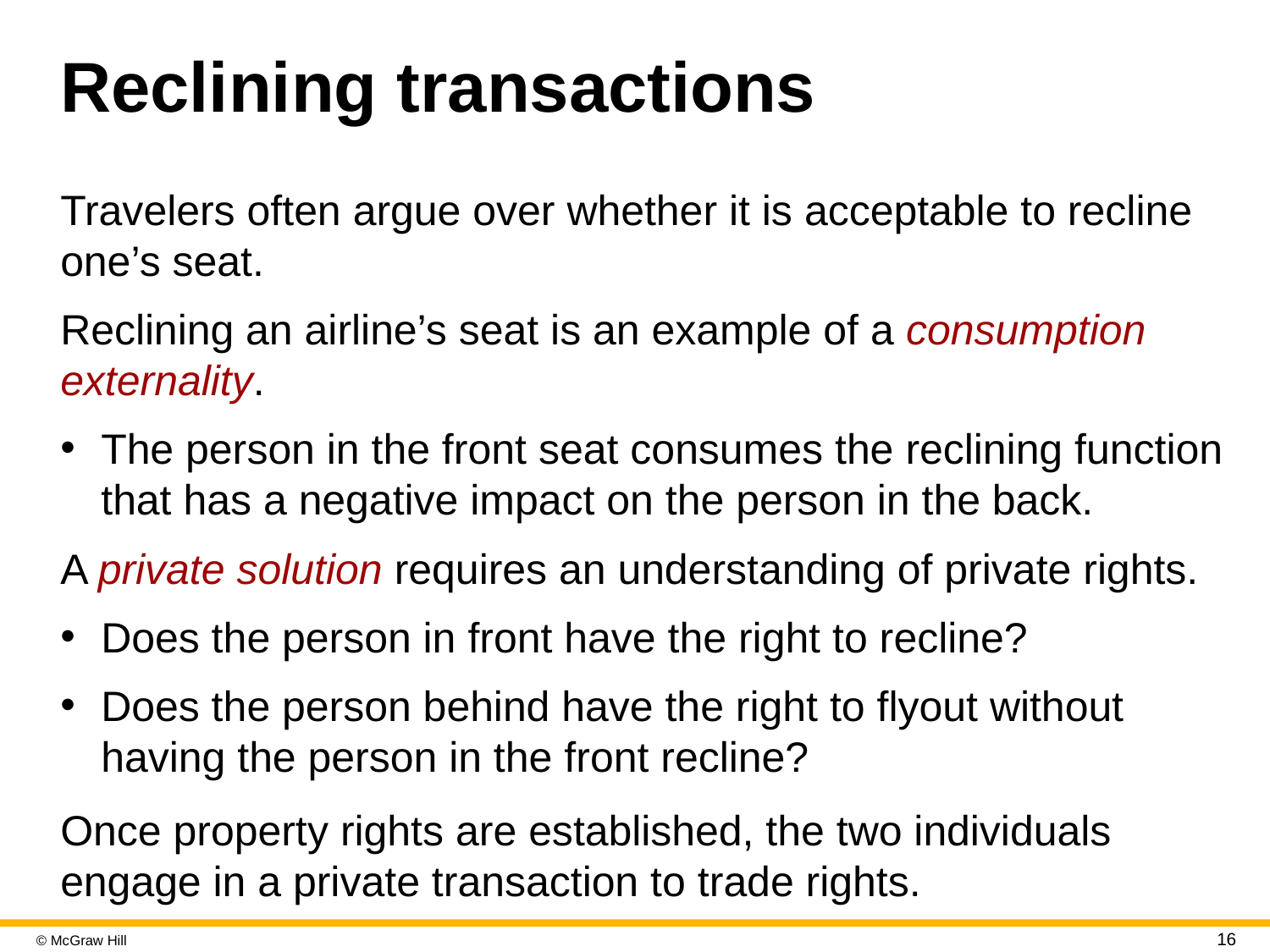

# Reclining transactions
Travelers often argue over whether it is acceptable to recline one’s seat.
Reclining an airline’s seat is an example of a consumption externality.
The person in the front seat consumes the reclining function that has a negative impact on the person in the back.
A private solution requires an understanding of private rights.
Does the person in front have the right to recline?
Does the person behind have the right to flyout without having the person in the front recline?
Once property rights are established, the two individuals engage in a private transaction to trade rights.